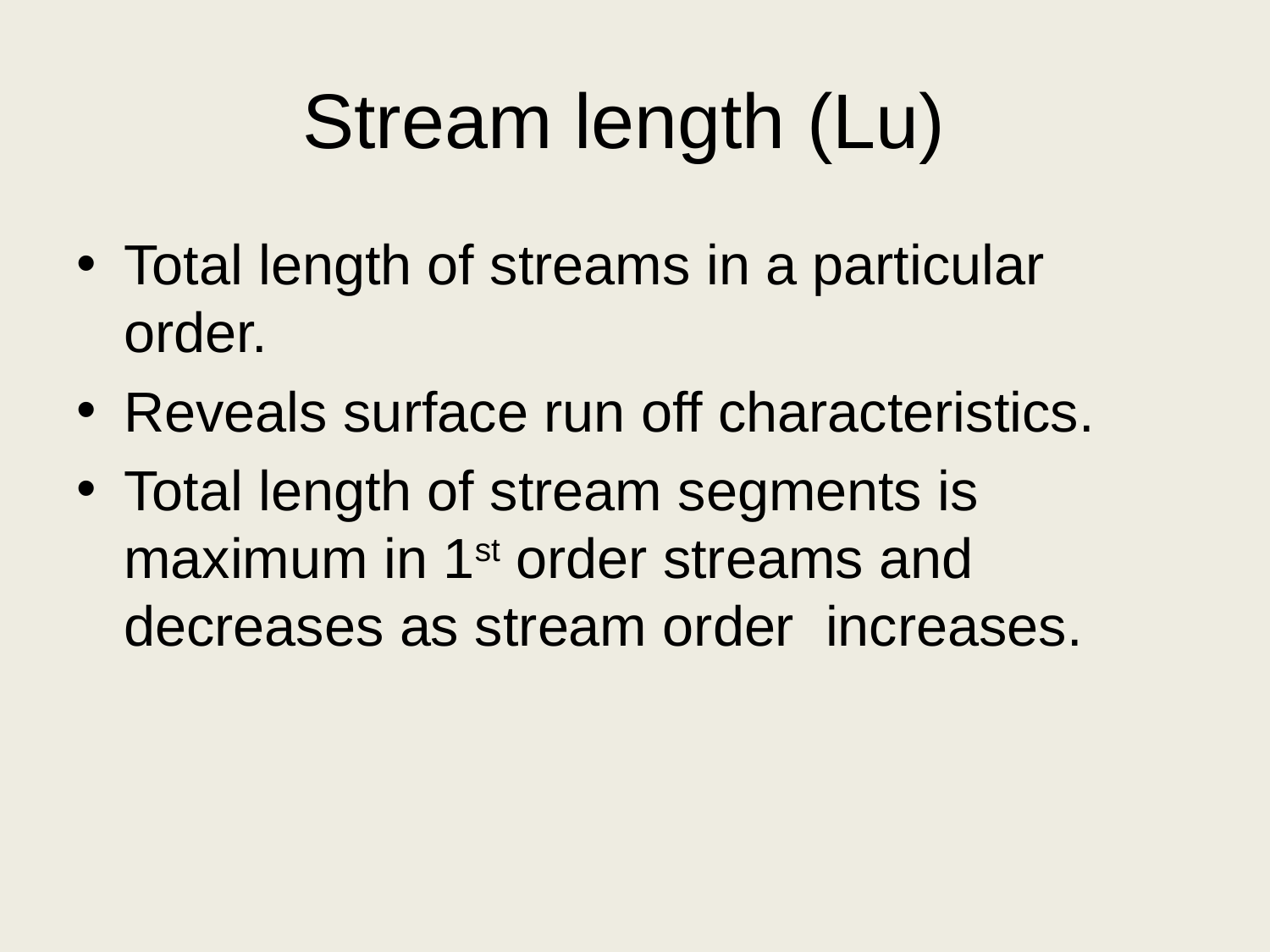

# Stream length (Lu)
Total length of streams in a particular order.
Reveals surface run off characteristics.
Total length of stream segments is maximum in 1st order streams and decreases as stream order  increases.